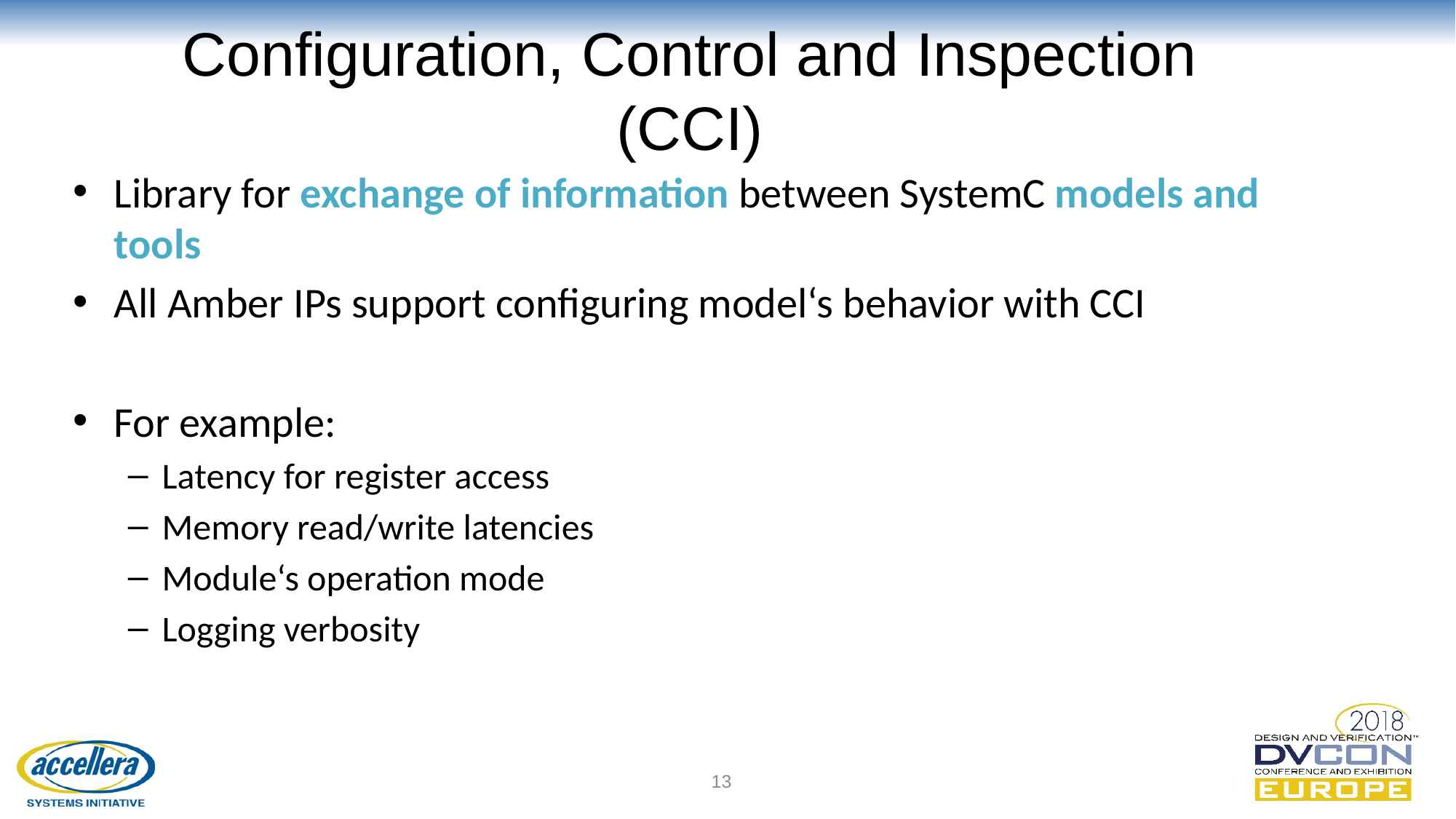

# Configuration, Control and Inspection (CCI)
Library for exchange of information between SystemC models and tools
All Amber IPs support configuring model‘s behavior with CCI

For example:
Latency for register access
Memory read/write latencies
Module‘s operation mode
Logging verbosity
13